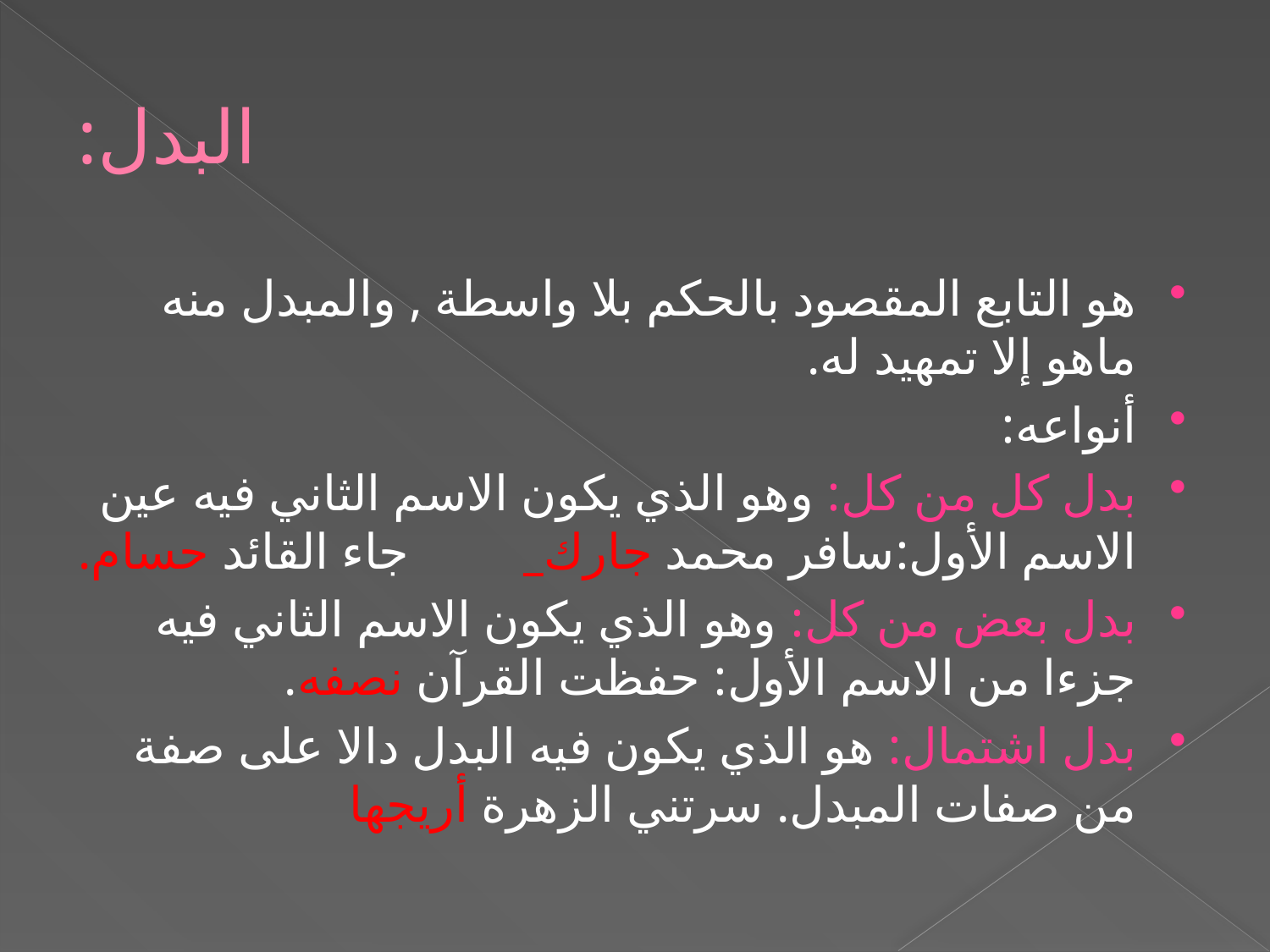

# البدل:
هو التابع المقصود بالحكم بلا واسطة , والمبدل منه ماهو إلا تمهيد له.
أنواعه:
بدل كل من كل: وهو الذي يكون الاسم الثاني فيه عين الاسم الأول:سافر محمد جارك_         جاء القائد حسام.
بدل بعض من كل: وهو الذي يكون الاسم الثاني فيه جزءا من الاسم الأول: حفظت القرآن نصفه.
بدل اشتمال: هو الذي يكون فيه البدل دالا على صفة من صفات المبدل. سرتني الزهرة أريجها